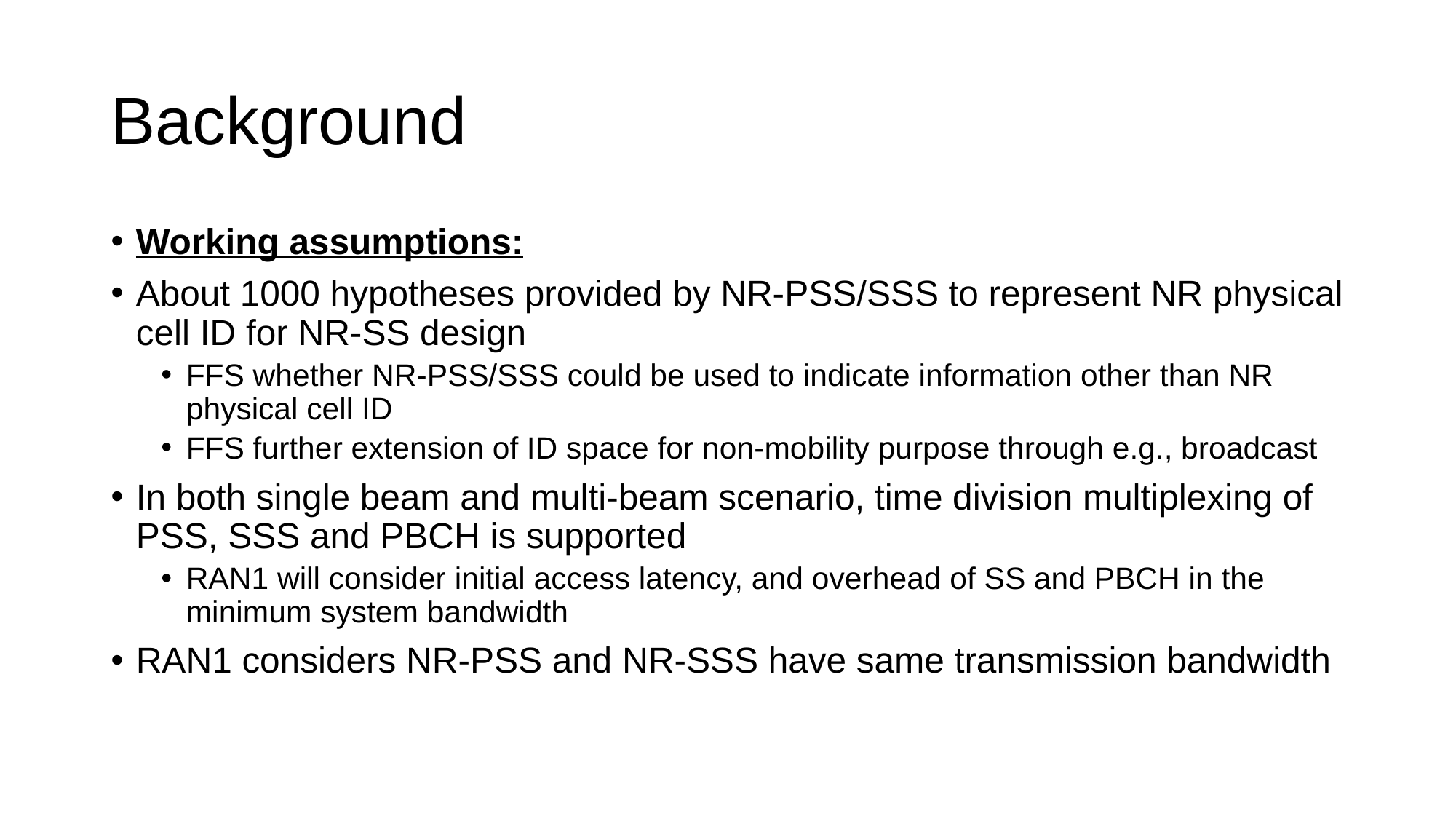

# Background
Working assumptions:
About 1000 hypotheses provided by NR-PSS/SSS to represent NR physical cell ID for NR-SS design
FFS whether NR-PSS/SSS could be used to indicate information other than NR physical cell ID
FFS further extension of ID space for non-mobility purpose through e.g., broadcast
In both single beam and multi-beam scenario, time division multiplexing of PSS, SSS and PBCH is supported
RAN1 will consider initial access latency, and overhead of SS and PBCH in the minimum system bandwidth
RAN1 considers NR-PSS and NR-SSS have same transmission bandwidth